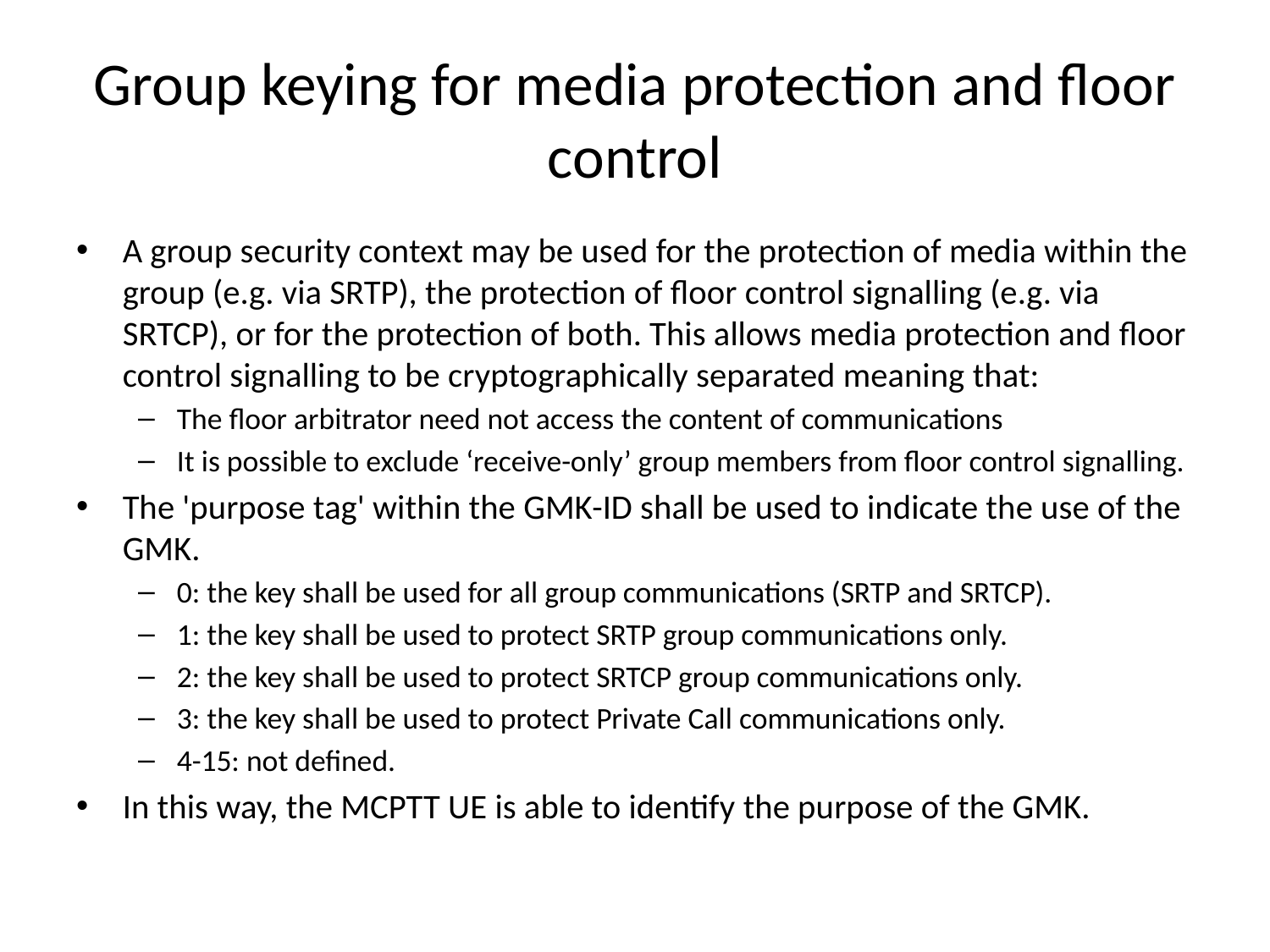

# Group keying for media protection and floor control
A group security context may be used for the protection of media within the group (e.g. via SRTP), the protection of floor control signalling (e.g. via SRTCP), or for the protection of both. This allows media protection and floor control signalling to be cryptographically separated meaning that:
The floor arbitrator need not access the content of communications
It is possible to exclude ‘receive-only’ group members from floor control signalling.
The 'purpose tag' within the GMK-ID shall be used to indicate the use of the GMK.
0: the key shall be used for all group communications (SRTP and SRTCP).
1: the key shall be used to protect SRTP group communications only.
2: the key shall be used to protect SRTCP group communications only.
3: the key shall be used to protect Private Call communications only.
4-15: not defined.
In this way, the MCPTT UE is able to identify the purpose of the GMK.